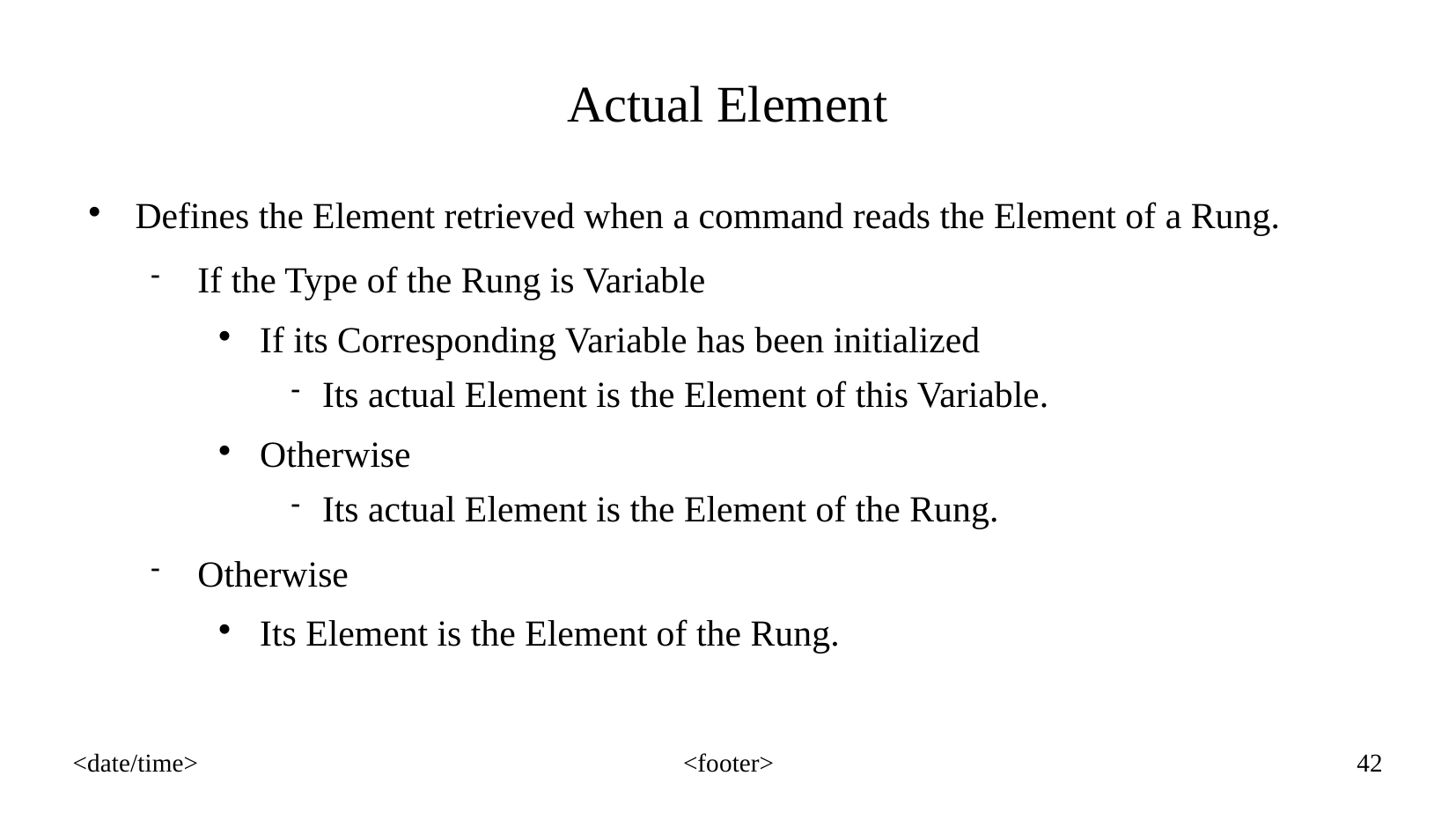

Actual Element
Defines the Element retrieved when a command reads the Element of a Rung.
If the Type of the Rung is Variable
If its Corresponding Variable has been initialized
Its actual Element is the Element of this Variable.
Otherwise
Its actual Element is the Element of the Rung.
Otherwise
Its Element is the Element of the Rung.